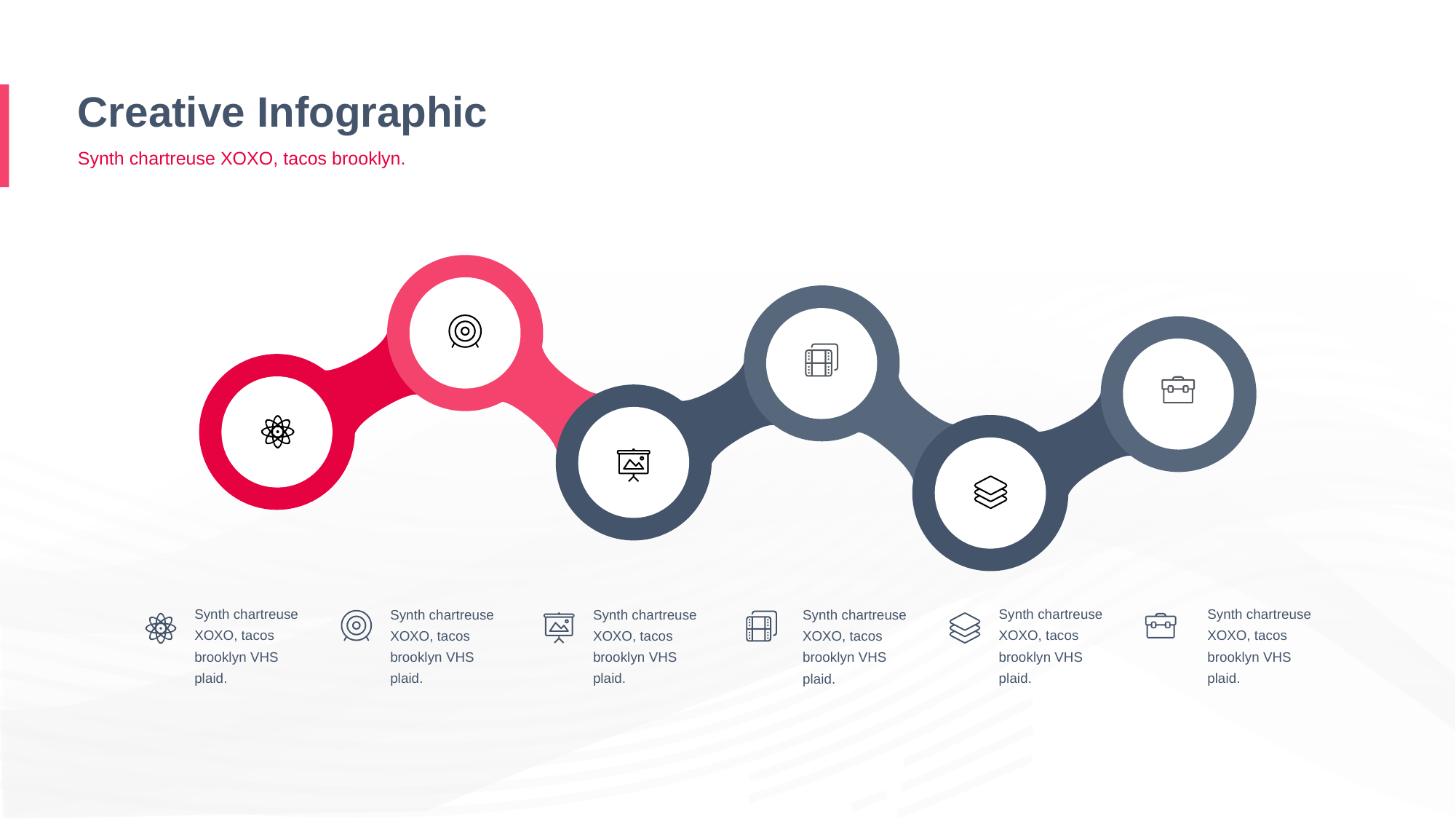

Creative Infographic
Synth chartreuse XOXO, tacos brooklyn.

Synth chartreuse XOXO, tacos brooklyn VHS plaid.

Synth chartreuse XOXO, tacos brooklyn VHS plaid.

Synth chartreuse XOXO, tacos brooklyn VHS plaid.

Synth chartreuse XOXO, tacos brooklyn VHS plaid.

Synth chartreuse XOXO, tacos brooklyn VHS plaid.

Synth chartreuse XOXO, tacos brooklyn VHS plaid.